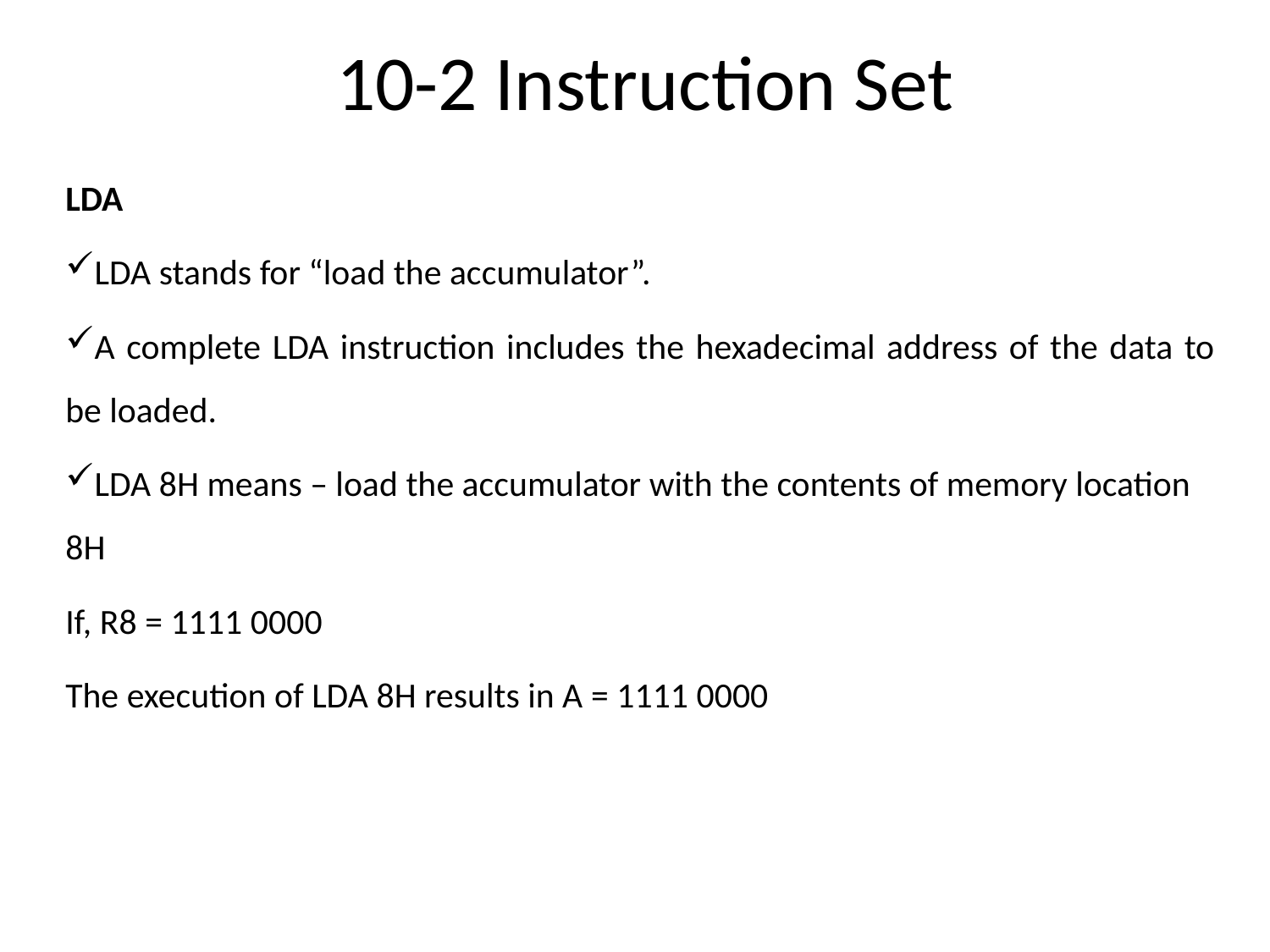

# 10-2 Instruction Set
LDA
LDA stands for “load the accumulator”.
A complete LDA instruction includes the hexadecimal address of the data to be loaded.
LDA 8H means – load the accumulator with the contents of memory location    8H
If, R8 = 1111 0000
The execution of LDA 8H results in A = 1111 0000